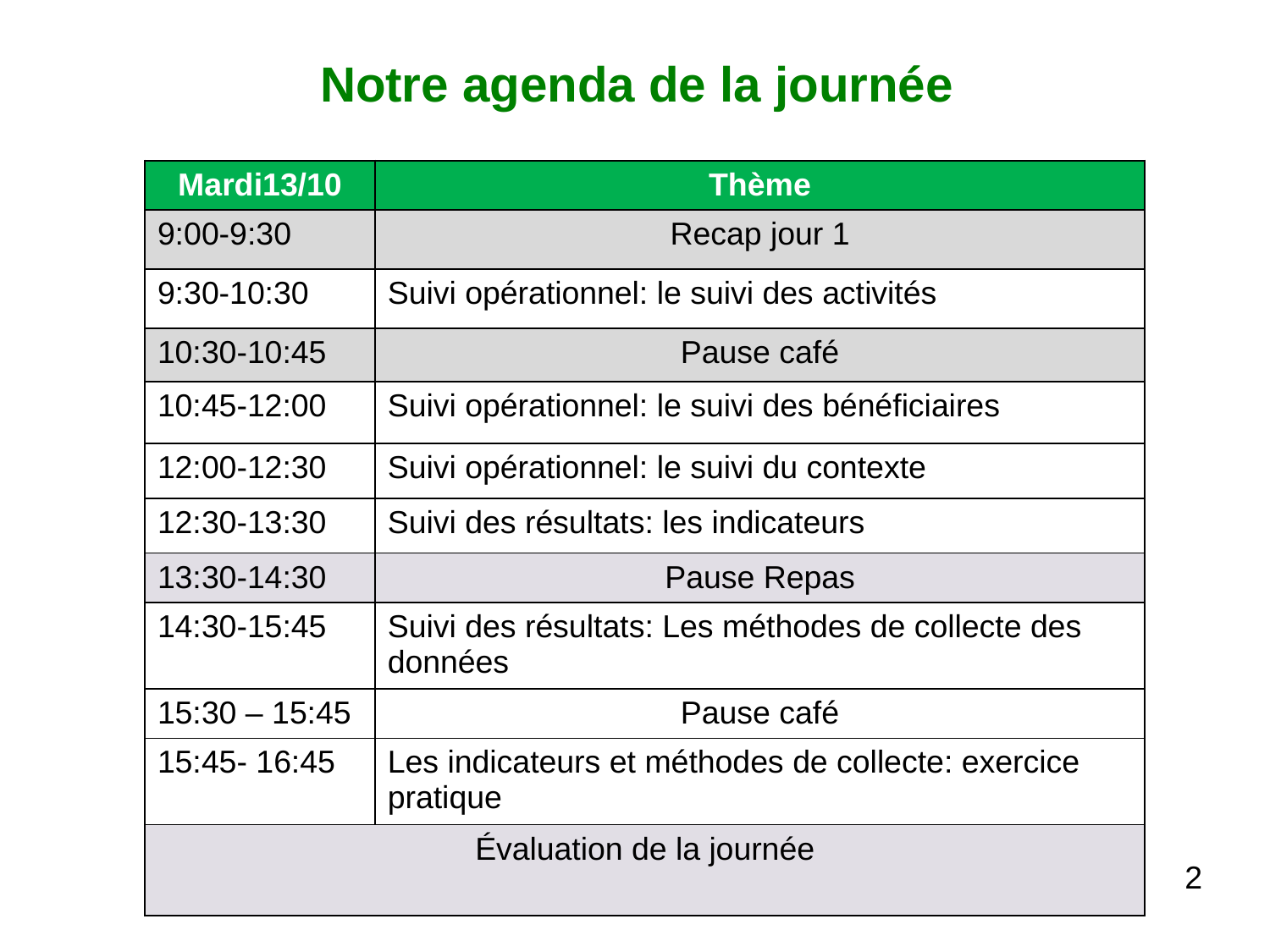

Notre agenda de la journée

| Mardi13/10 | Thème |
| --- | --- |
| 9:00-9:30 | Recap jour 1 |
| 9:30-10:30 | Suivi opérationnel: le suivi des activités |
| 10:30-10:45 | Pause café |
| 10:45-12:00 | Suivi opérationnel: le suivi des bénéficiaires |
| 12:00-12:30 | Suivi opérationnel: le suivi du contexte |
| 12:30-13:30 | Suivi des résultats: les indicateurs |
| 13:30-14:30 | Pause Repas |
| 14:30-15:45 | Suivi des résultats: Les méthodes de collecte des données |
| 15:30 – 15:45 | Pause café |
| 15:45- 16:45 | Les indicateurs et méthodes de collecte: exercice pratique |
| Évaluation de la journée |  |

2